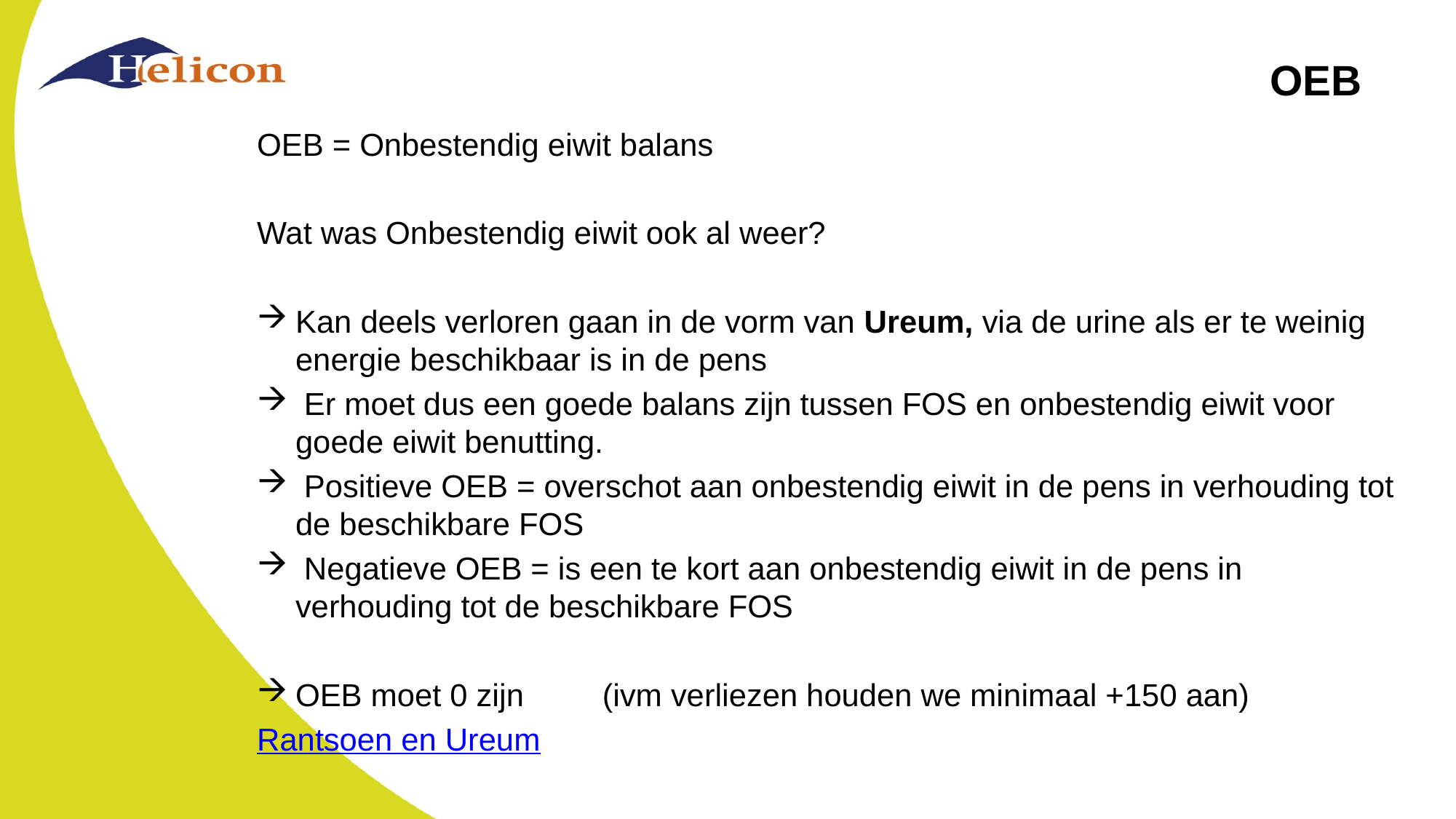

# OEB
OEB = Onbestendig eiwit balans

Wat was Onbestendig eiwit ook al weer?

Kan deels verloren gaan in de vorm van Ureum, via de urine als er te weinig energie beschikbaar is in de pens
 Er moet dus een goede balans zijn tussen FOS en onbestendig eiwit voor goede eiwit benutting.
 Positieve OEB = overschot aan onbestendig eiwit in de pens in verhouding tot de beschikbare FOS
 Negatieve OEB = is een te kort aan onbestendig eiwit in de pens in verhouding tot de beschikbare FOS

OEB moet 0 zijn         (ivm verliezen houden we minimaal +150 aan)
Rantsoen en Ureum